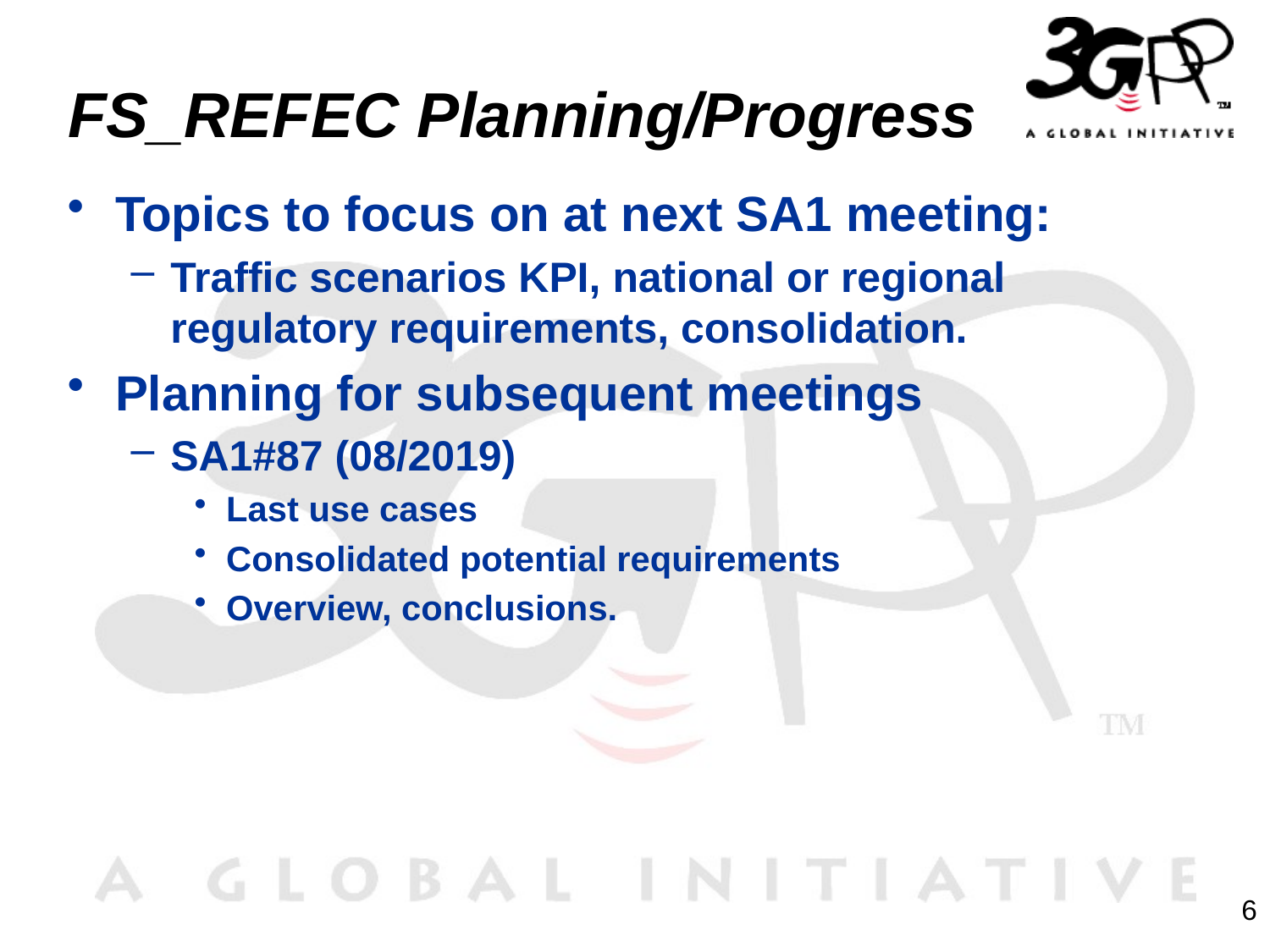

# FS_REFEC Planning/Progress
Topics to focus on at next SA1 meeting:
Traffic scenarios KPI, national or regional regulatory requirements, consolidation.
Planning for subsequent meetings
SA1#87 (08/2019)
Last use cases
Consolidated potential requirements
Overview, conclusions.
6